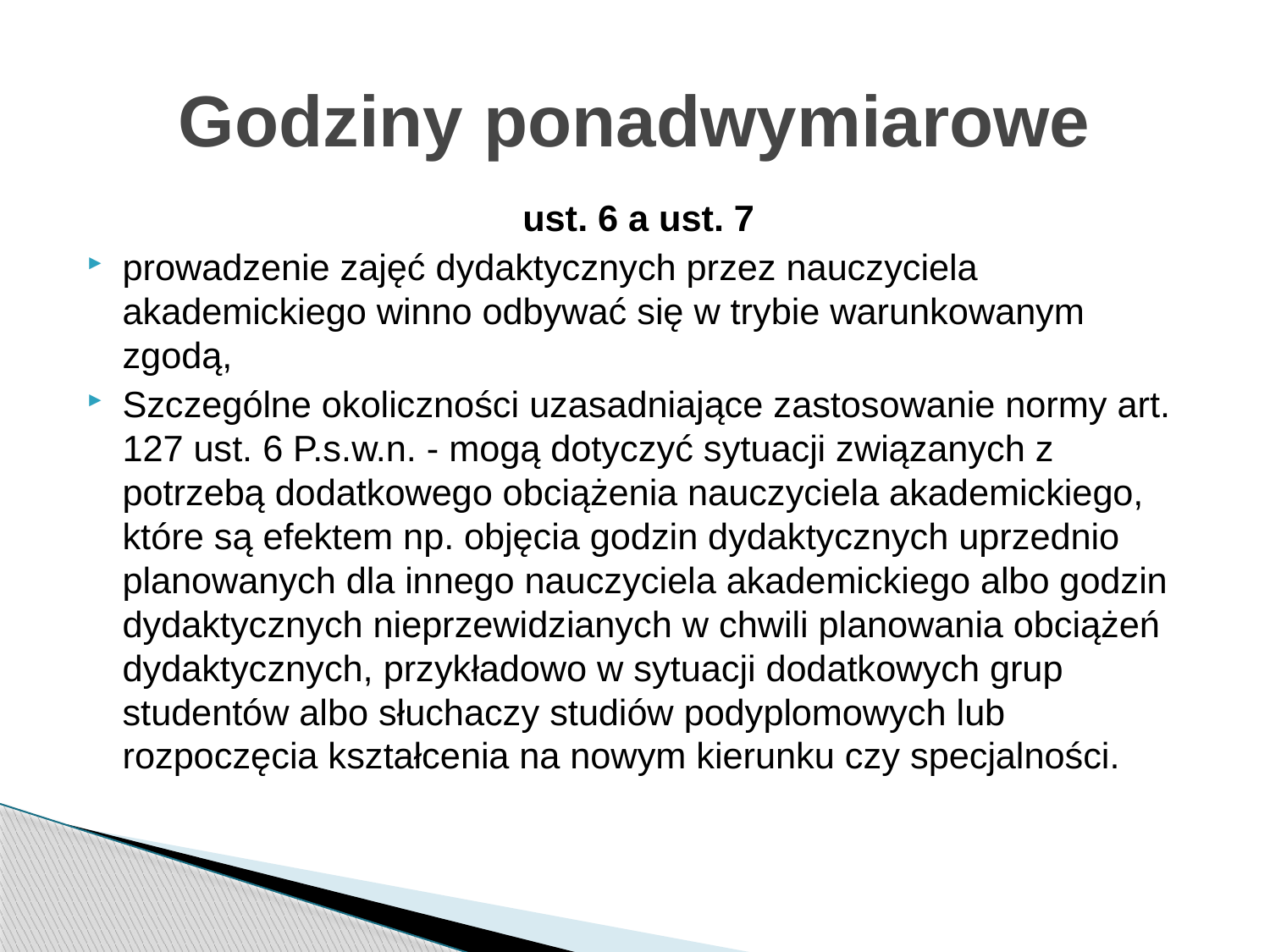

# Godziny ponadwymiarowe
ust. 6 a ust. 7
prowadzenie zajęć dydaktycznych przez nauczyciela akademickiego winno odbywać się w trybie warunkowanym zgodą,
Szczególne okoliczności uzasadniające zastosowanie normy art. 127 ust. 6 P.s.w.n. - mogą dotyczyć sytuacji związanych z potrzebą dodatkowego obciążenia nauczyciela akademickiego, które są efektem np. objęcia godzin dydaktycznych uprzednio planowanych dla innego nauczyciela akademickiego albo godzin dydaktycznych nieprzewidzianych w chwili planowania obciążeń dydaktycznych, przykładowo w sytuacji dodatkowych grup studentów albo słuchaczy studiów podyplomowych lub rozpoczęcia kształcenia na nowym kierunku czy specjalności.